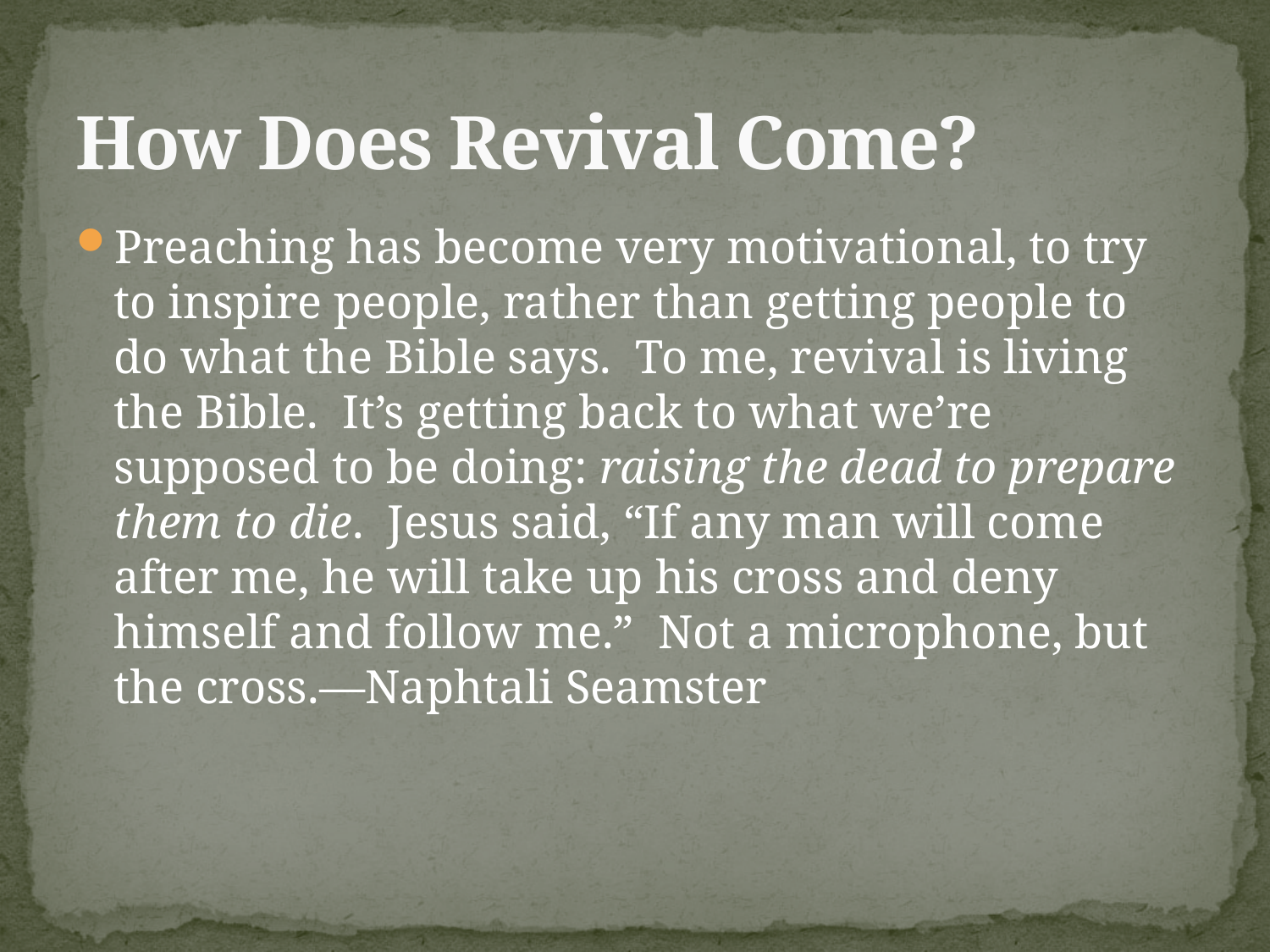

# How Does Revival Come?
Preaching has become very motivational, to try to inspire people, rather than getting people to do what the Bible says.  To me, revival is living the Bible.  It’s getting back to what we’re supposed to be doing: raising the dead to prepare them to die.  Jesus said, “If any man will come after me, he will take up his cross and deny himself and follow me.”  Not a microphone, but the cross.—Naphtali Seamster